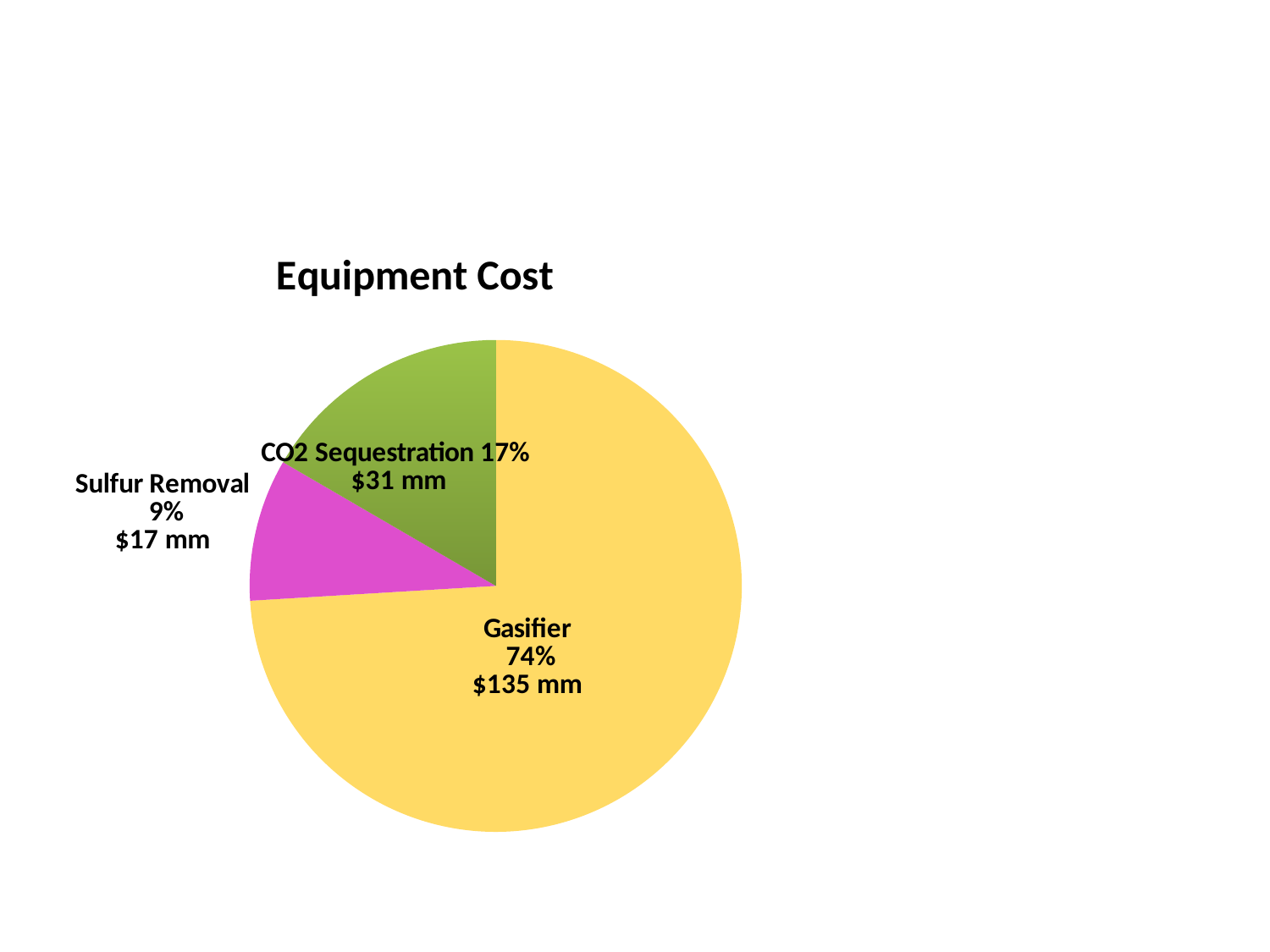

#

### Chart: Equipment Cost

| Category |  |
|---|---|